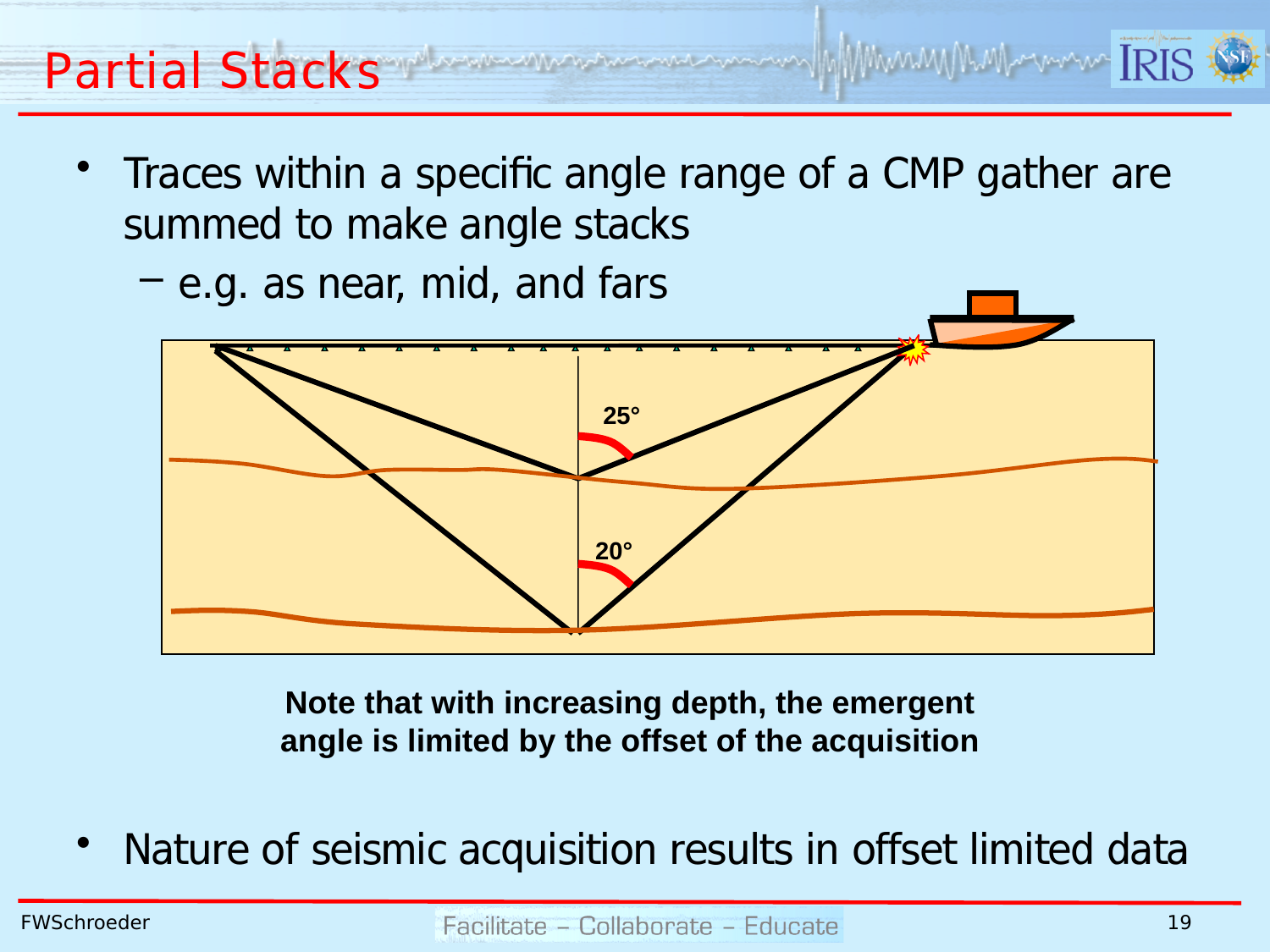

# Partial Stacks
Traces within a specific angle range of a CMP gather are summed to make angle stacks
e.g. as near, mid, and fars

Nature of seismic acquisition results in offset limited data

A

25°

B

20°

Note that with increasing depth, the emergent angle is limited by the offset of the acquisition